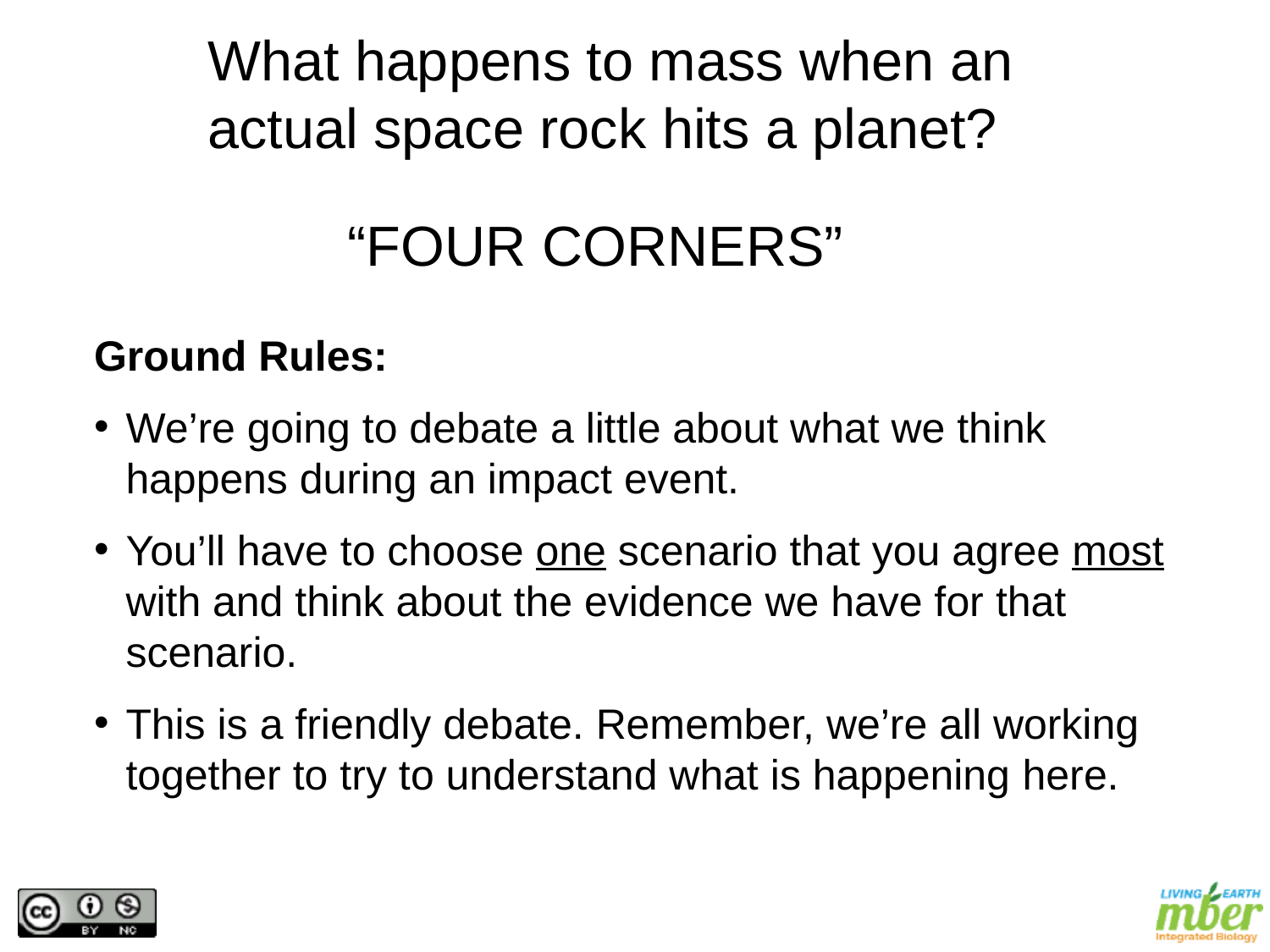

# What happens to mass when an actual space rock hits a planet?
“FOUR CORNERS”
Ground Rules:
We’re going to debate a little about what we think happens during an impact event.
You’ll have to choose one scenario that you agree most with and think about the evidence we have for that scenario.
This is a friendly debate. Remember, we’re all working together to try to understand what is happening here.